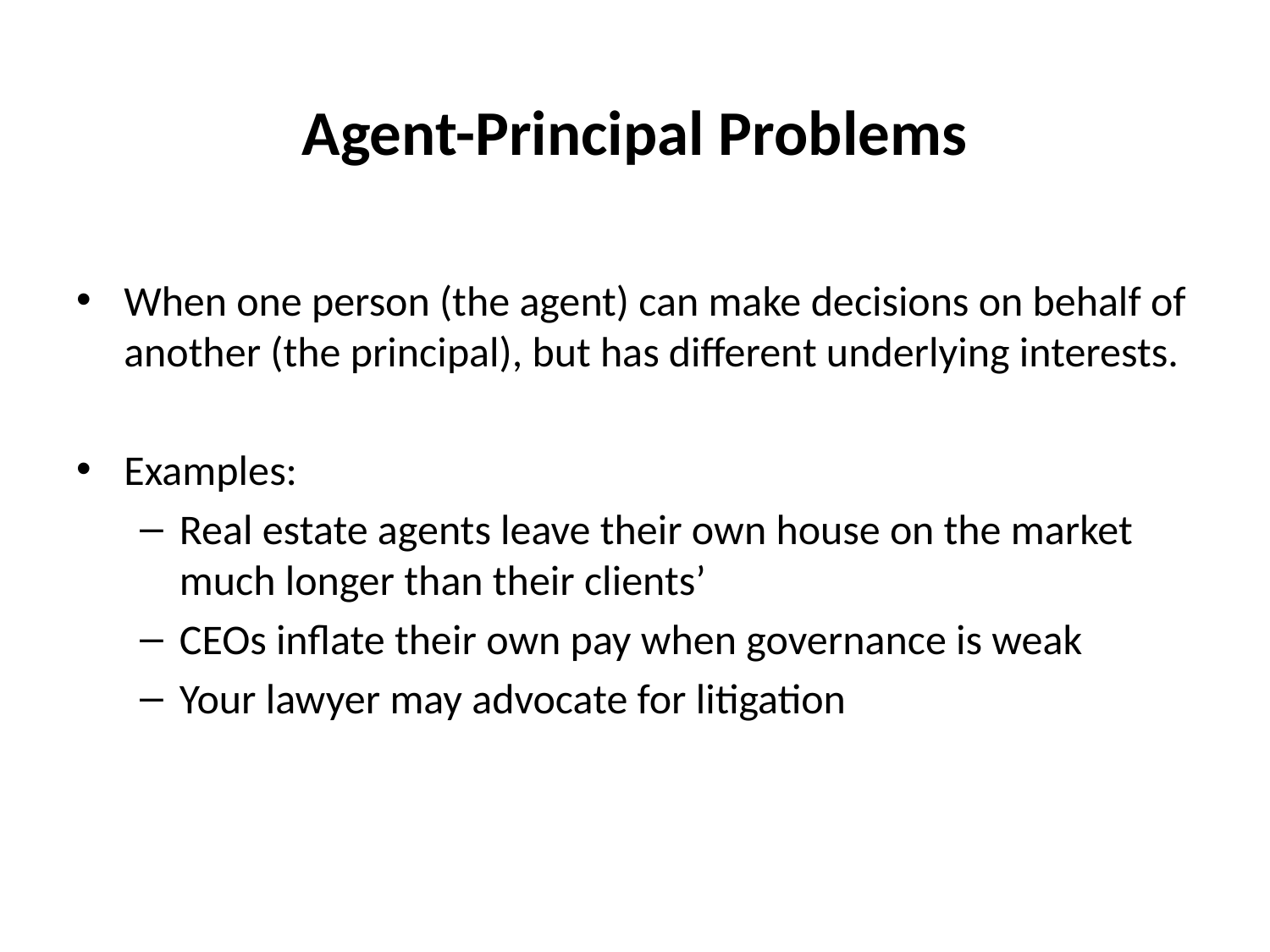

# Agent-Principal Problems
When one person (the agent) can make decisions on behalf of another (the principal), but has different underlying interests.

Examples:
Real estate agents leave their own house on the market much longer than their clients’
CEOs inflate their own pay when governance is weak
Your lawyer may advocate for litigation